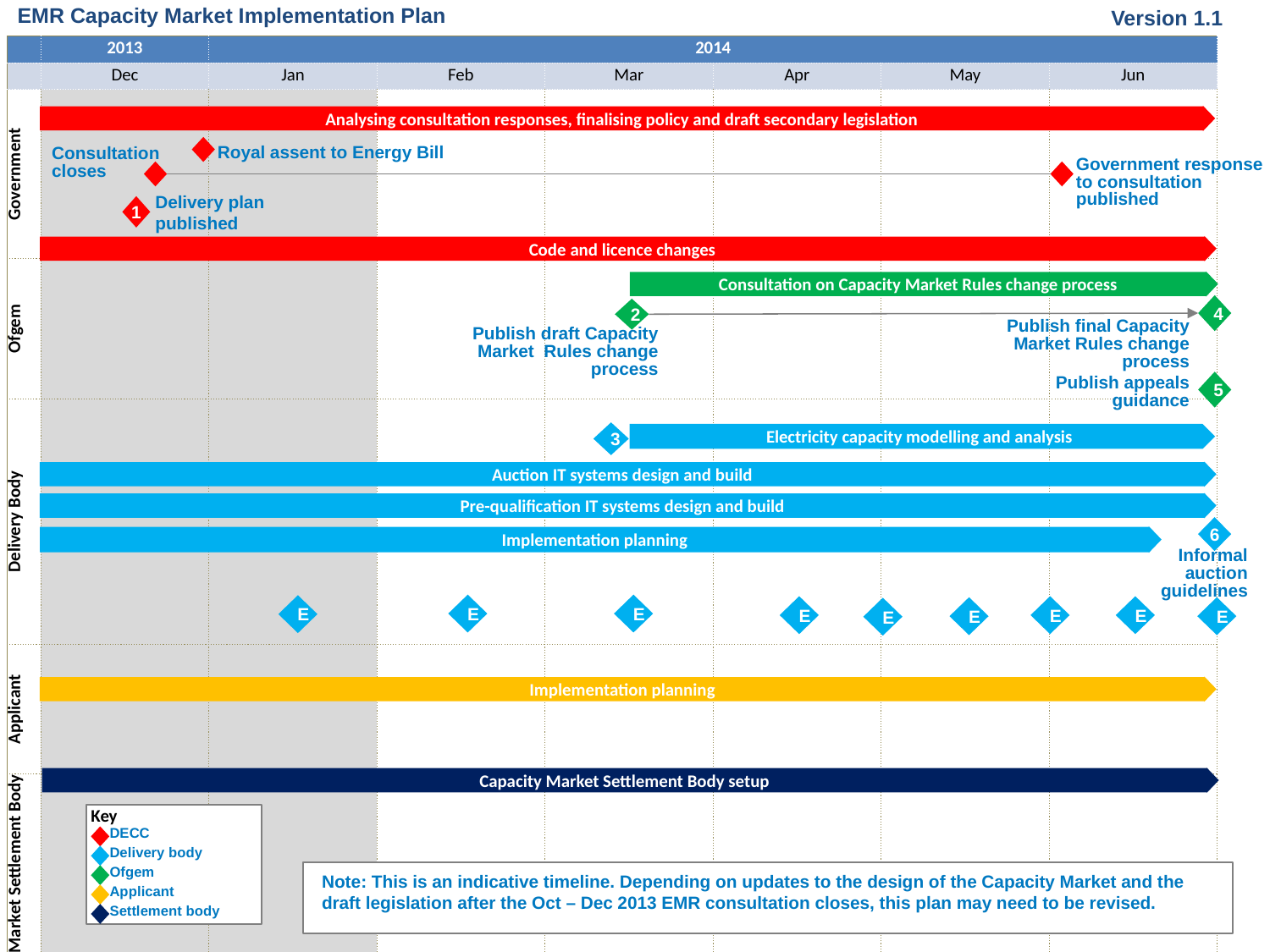

Version 1.1
EMR Capacity Market Implementation Plan
|  | 2013 | 2014 |  |  |  |  |  |
| --- | --- | --- | --- | --- | --- | --- | --- |
|  | Dec | Jan | Feb | Mar | Apr | May | Jun |
| Government |  |  |  |  |  |  |  |
| Ofgem |  |  |  |  |  |  |  |
| Delivery Body |  |  |  |  |  |  |  |
| Applicant |  |  |  |  |  |  |  |
| Capacity Market Settlement Body |  |  |  |  |  |  |  |
Analysing consultation responses, finalising policy and draft secondary legislation
Royal assent to Energy Bill

Consultation closes
Government response to consultation published

Delivery plan published
1
Code and licence changes
Consultation on Capacity Market Rules change process
4
2
Publish final Capacity Market Rules change process
Publish draft Capacity Market  Rules change process
Publish appeals guidance
5
3
Electricity capacity modelling and analysis
Auction IT systems design and build
Pre-qualification IT systems design and build
6
Implementation planning
Informal auction guidelines
E
E
E
E
E
E
E
E
E
Implementation planning
Capacity Market Settlement Body setup
Key
DECC
Delivery body
Ofgem
Applicant
Settlement body

Note: This is an indicative timeline. Depending on updates to the design of the Capacity Market and the draft legislation after the Oct – Dec 2013 EMR consultation closes, this plan may need to be revised.